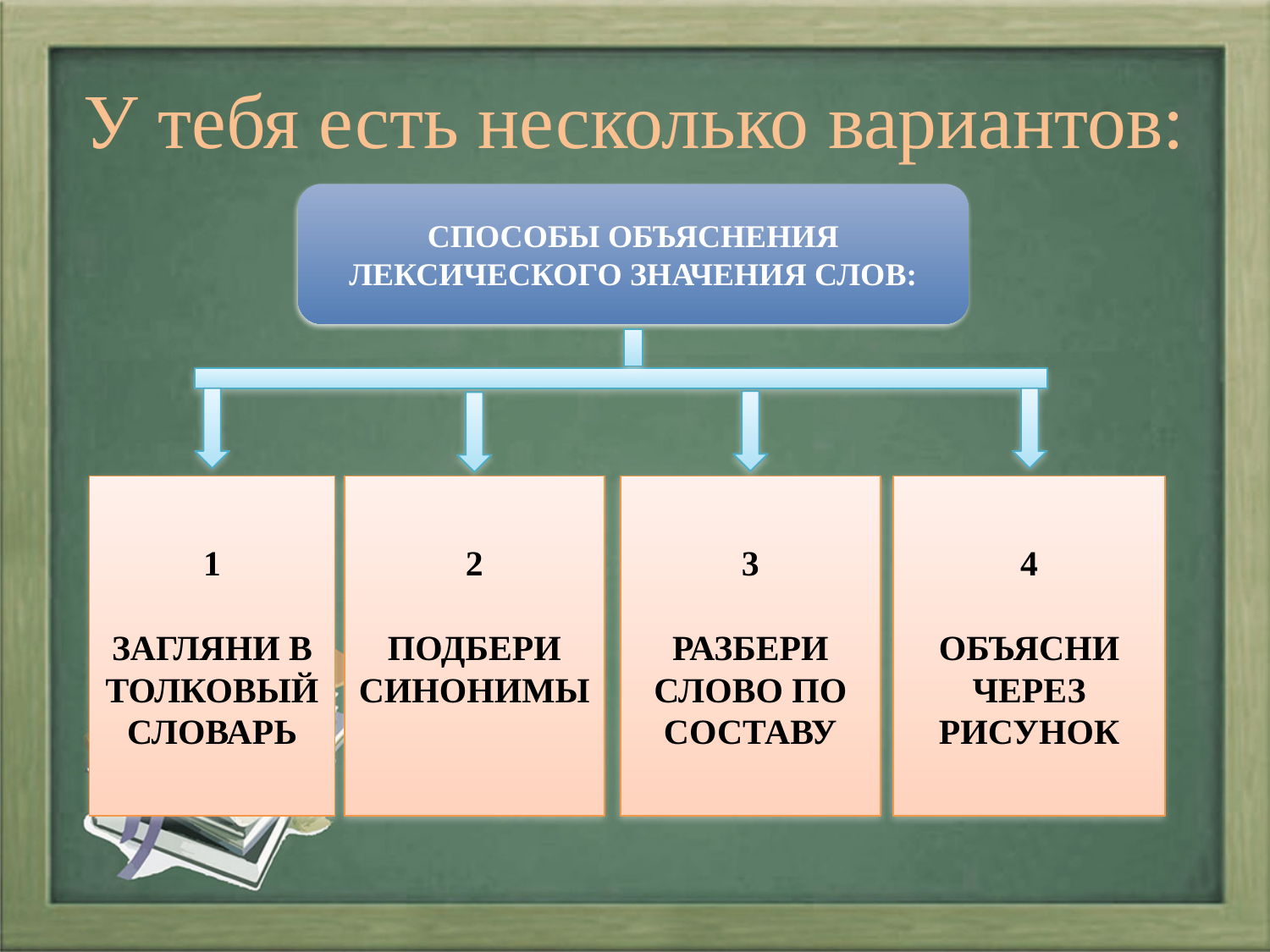

# У тебя есть несколько вариантов:
СПОСОБЫ ОБЪЯСНЕНИЯ
ЛЕКСИЧЕСКОГО ЗНАЧЕНИЯ СЛОВ:

1

ЗАГЛЯНИ В
ТОЛКОВЫЙСЛОВАРЬ
2

ПОДБЕРИ
СИНОНИМЫ

3

РАЗБЕРИ СЛОВО ПО СОСТАВУ
4

ОБЪЯСНИ ЧЕРЕЗ
РИСУНОК